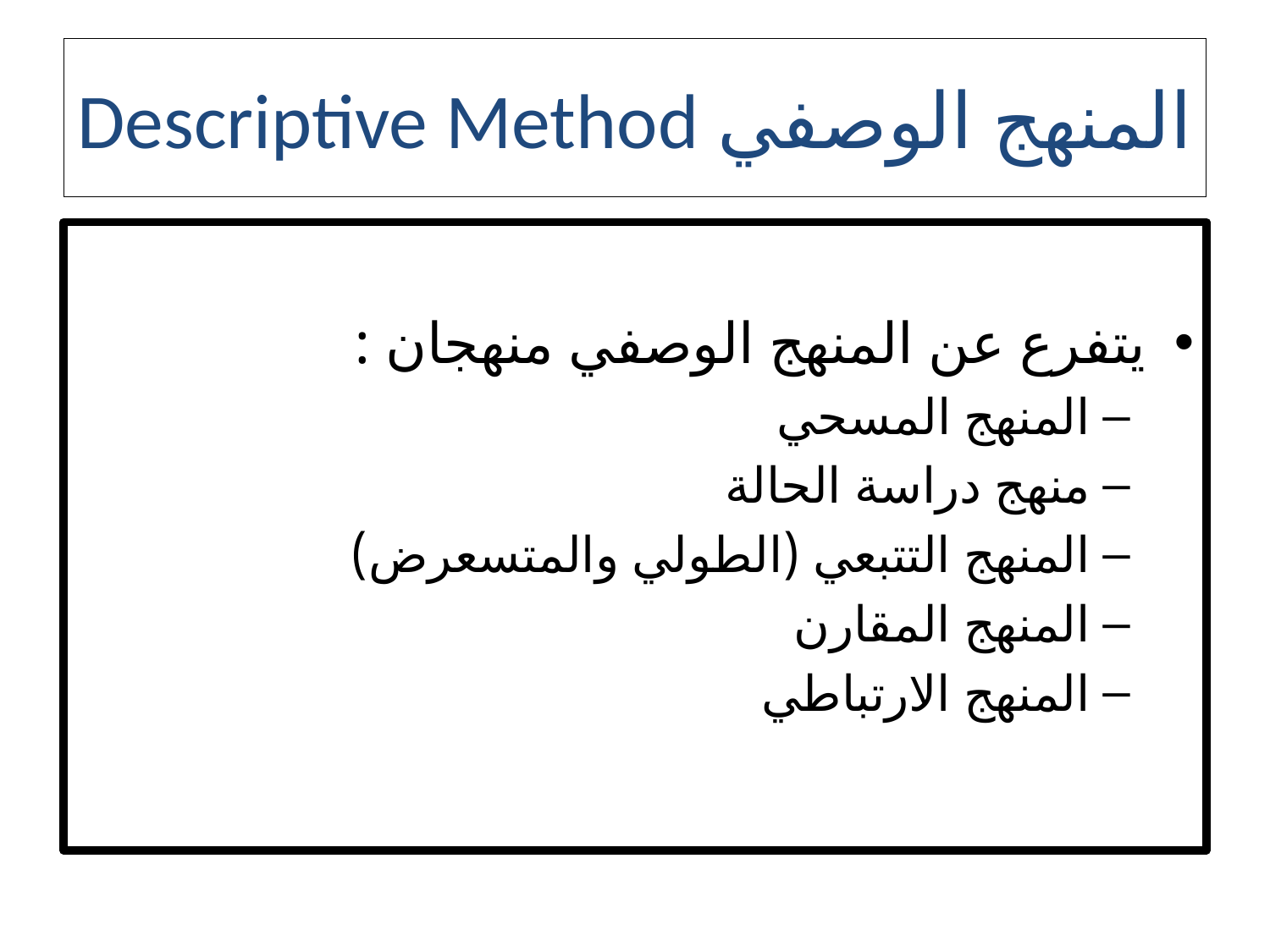

# Descriptive Method المنهج الوصفي

يتفرع عن المنهج الوصفي منهجان :
المنهج المسحي
منهج دراسة الحالة
المنهج التتبعي (الطولي والمتسعرض)
المنهج المقارن
المنهج الارتباطي